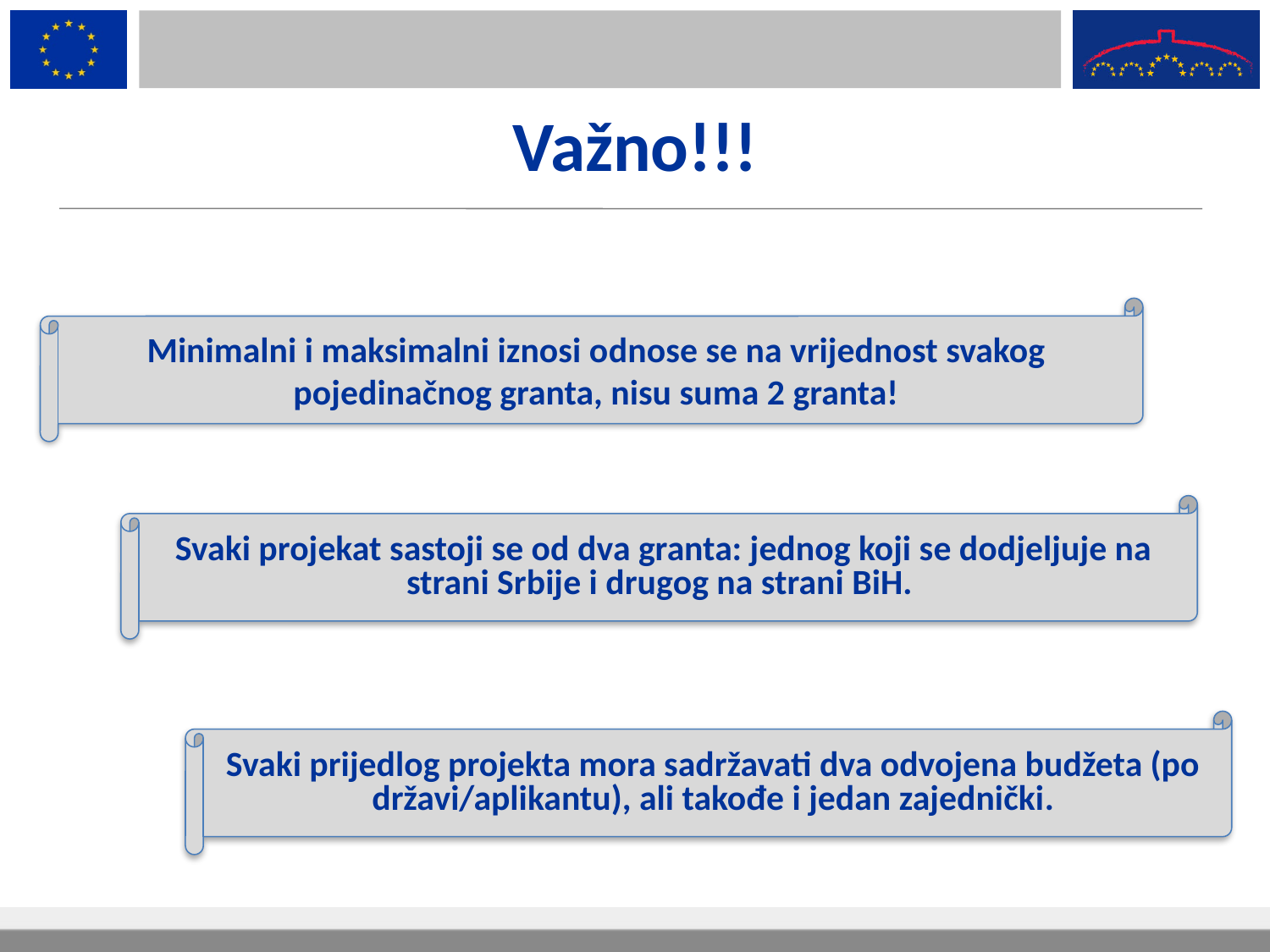

Važno!!!
Minimalni i maksimalni iznosi odnose se na vrijednost svakog pojedinačnog granta, nisu suma 2 granta!
Svaki projekat sastoji se od dva granta: jednog koji se dodjeljuje na strani Srbije i drugog na strani BiH.
Svaki prijedlog projekta mora sadržavati dva odvojena budžeta (po državi/aplikantu), ali takođe i jedan zajednički.